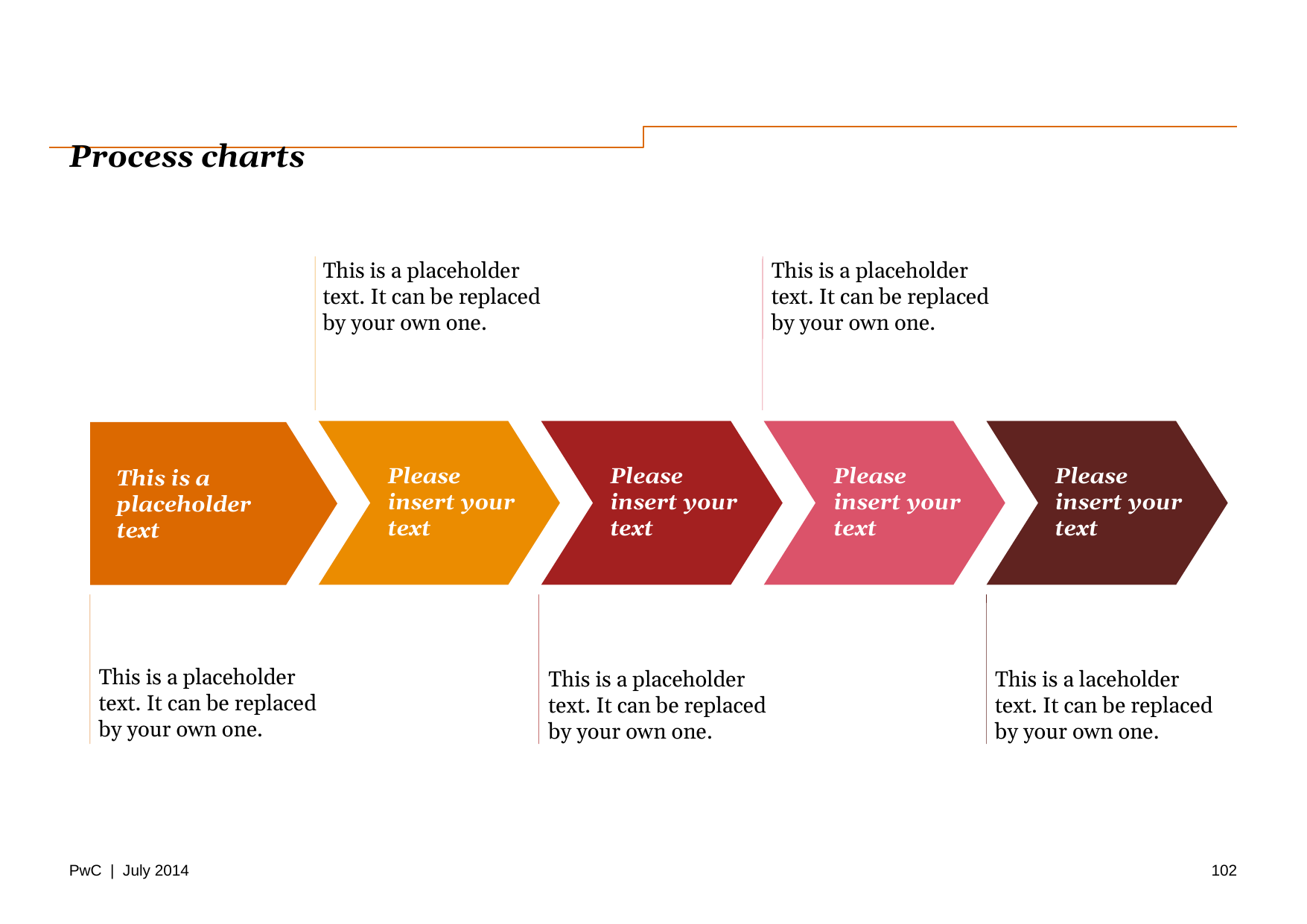

# Process charts

This is a placeholder text. It can be replaced by your own one.
This is a placeholder text. It can be replaced by your own one.

Please insert your text
Please insert your text
Please insert your text
Please insert your text
This is a placeholder
text

This is a placeholder text. It can be replaced by your own one.
This is a placeholder text. It can be replaced by your own one.
This is a laceholder text. It can be replaced by your own one.
102